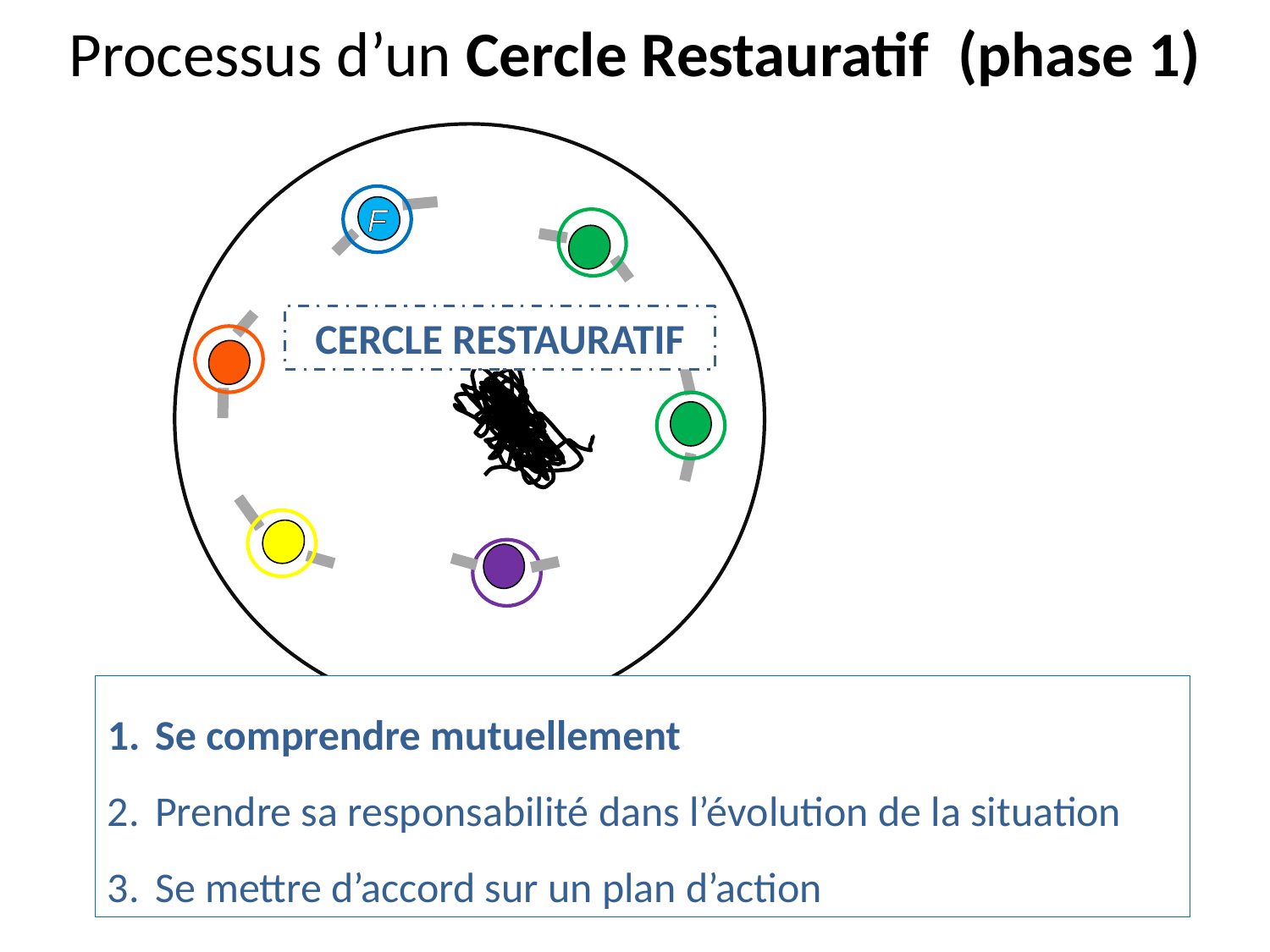

# Processus d’un Cercle Restauratif  (phase 1)

F

CERCLE RESTAURATIF
Se comprendre mutuellement
Prendre sa responsabilité dans l’évolution de la situation
Se mettre d’accord sur un plan d’action